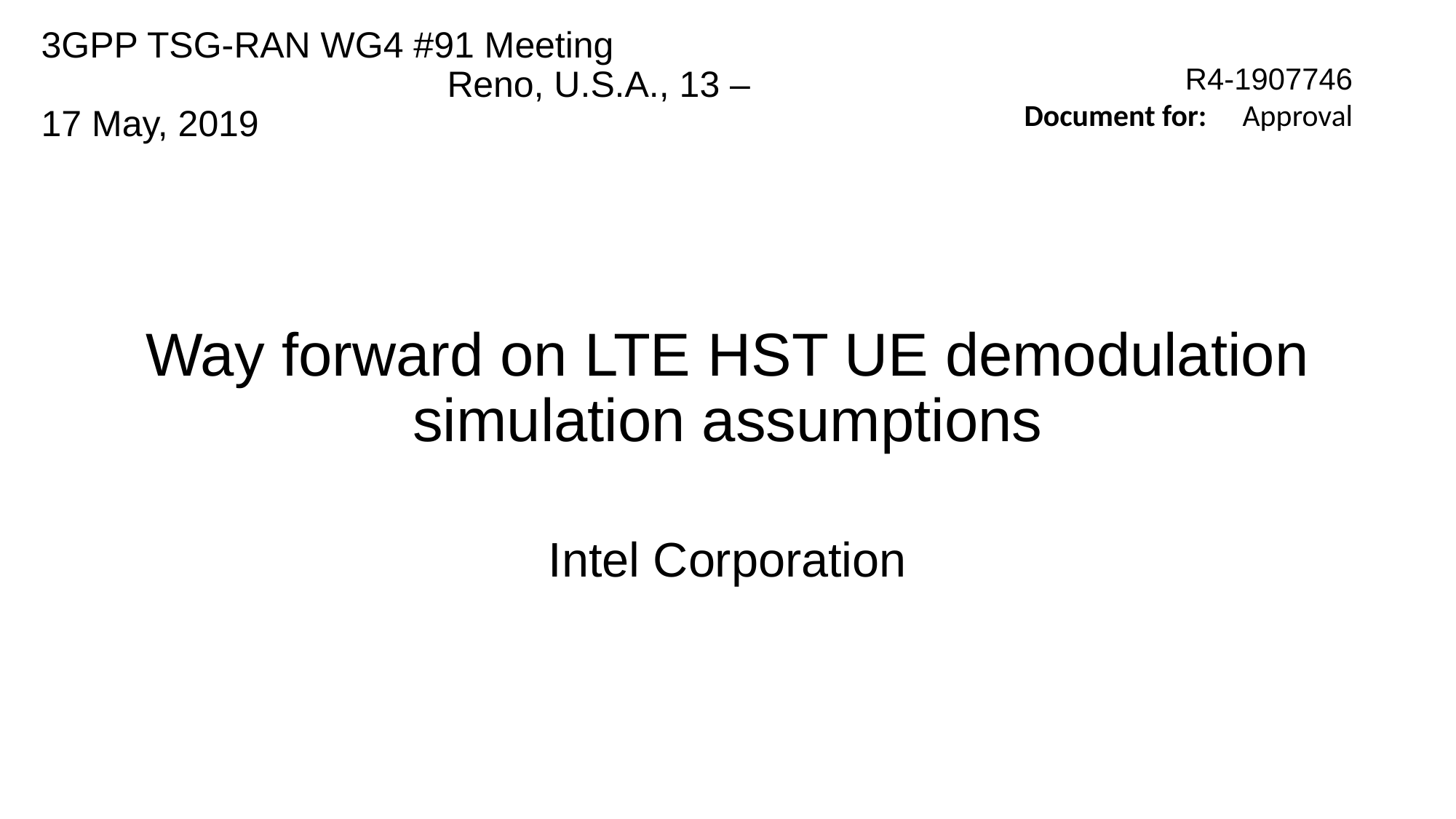

3GPP TSG-RAN WG4 #91 Meeting	                                               Reno, U.S.A., 13 – 17 May, 2019
R4-1907746
Document for:	Approval

# Way forward on LTE HST UE demodulation simulation assumptions
Intel Corporation